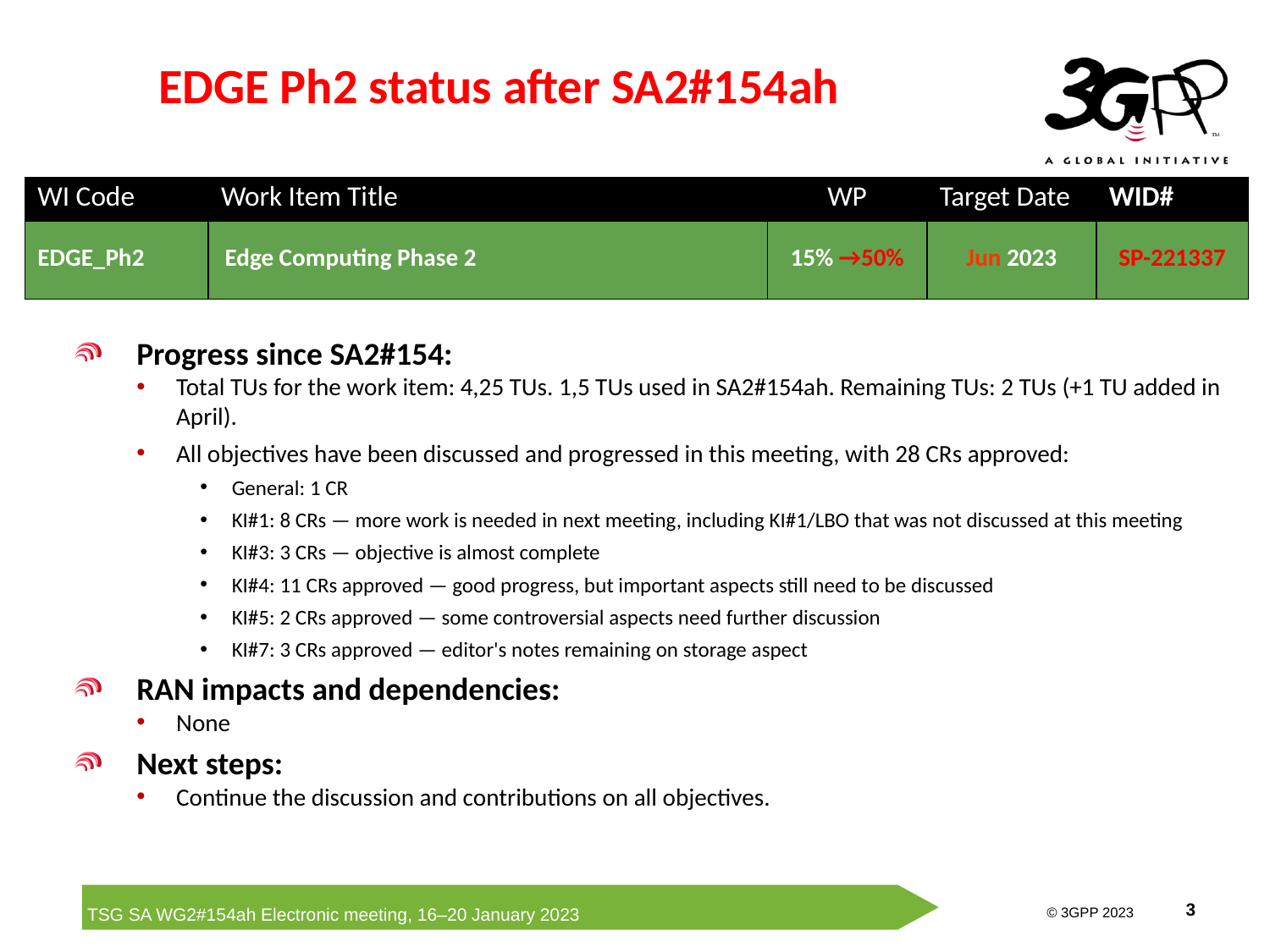

# EDGE Ph2 status after SA2#154ah
| WI Code | Work Item Title | WP | Target Date | WID# |
| --- | --- | --- | --- | --- |
| EDGE\_Ph2 | Edge Computing Phase 2 | 15% →50% | Jun 2023 | SP-221337 |
Progress since SA2#154:
Total TUs for the work item: 4,25 TUs. 1,5 TUs used in SA2#154ah. Remaining TUs: 2 TUs (+1 TU added in April).
All objectives have been discussed and progressed in this meeting, with 28 CRs approved:
General: 1 CR
KI#1: 8 CRs — more work is needed in next meeting, including KI#1/LBO that was not discussed at this meeting
KI#3: 3 CRs — objective is almost complete
KI#4: 11 CRs approved — good progress, but important aspects still need to be discussed
KI#5: 2 CRs approved — some controversial aspects need further discussion
KI#7: 3 CRs approved — editor's notes remaining on storage aspect
RAN impacts and dependencies:
None
Next steps:
Continue the discussion and contributions on all objectives.